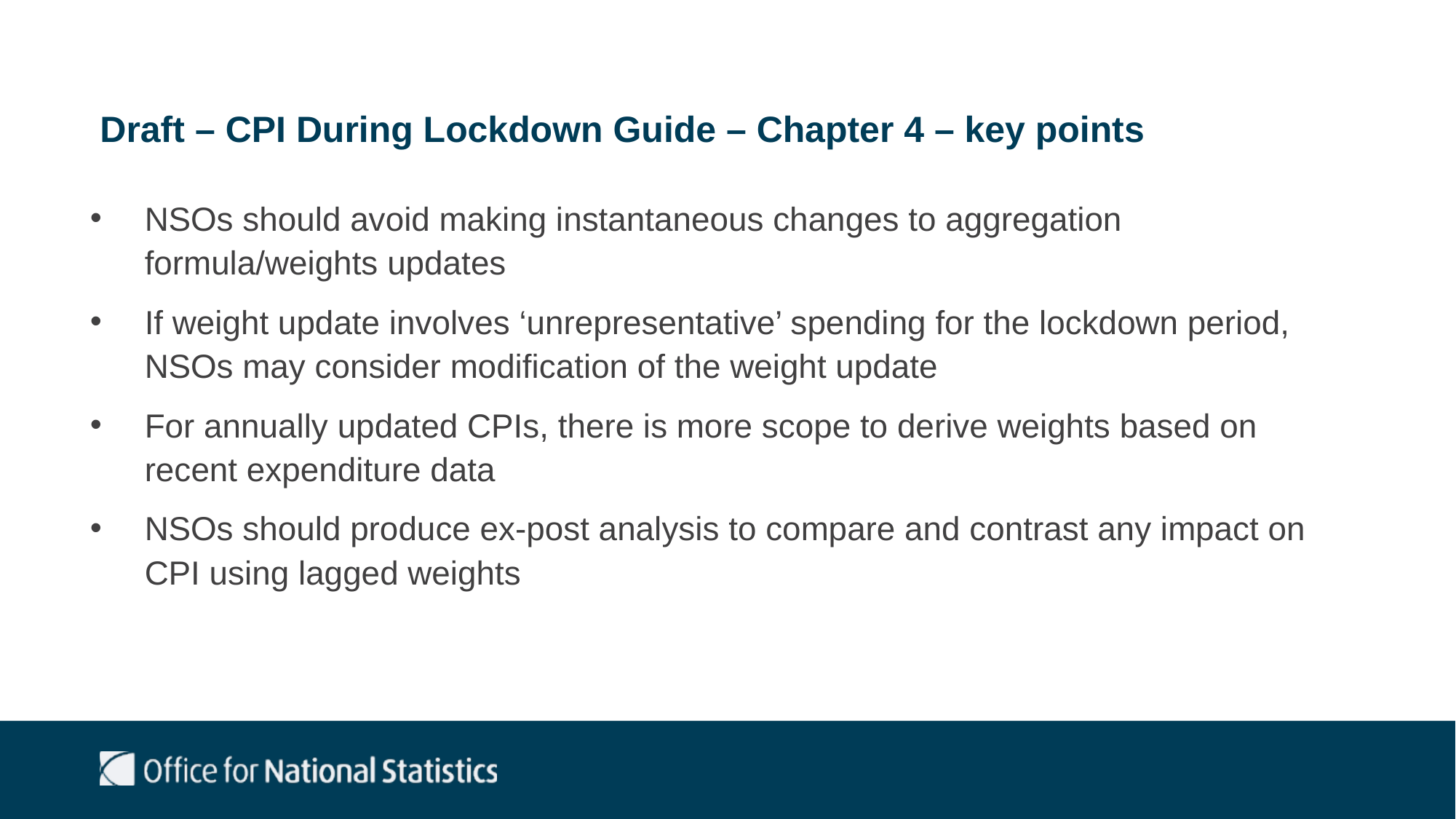

# Draft – CPI During Lockdown Guide – Chapter 4 – key points
NSOs should avoid making instantaneous changes to aggregation formula/weights updates
If weight update involves ‘unrepresentative’ spending for the lockdown period, NSOs may consider modification of the weight update
For annually updated CPIs, there is more scope to derive weights based on recent expenditure data
NSOs should produce ex-post analysis to compare and contrast any impact on CPI using lagged weights